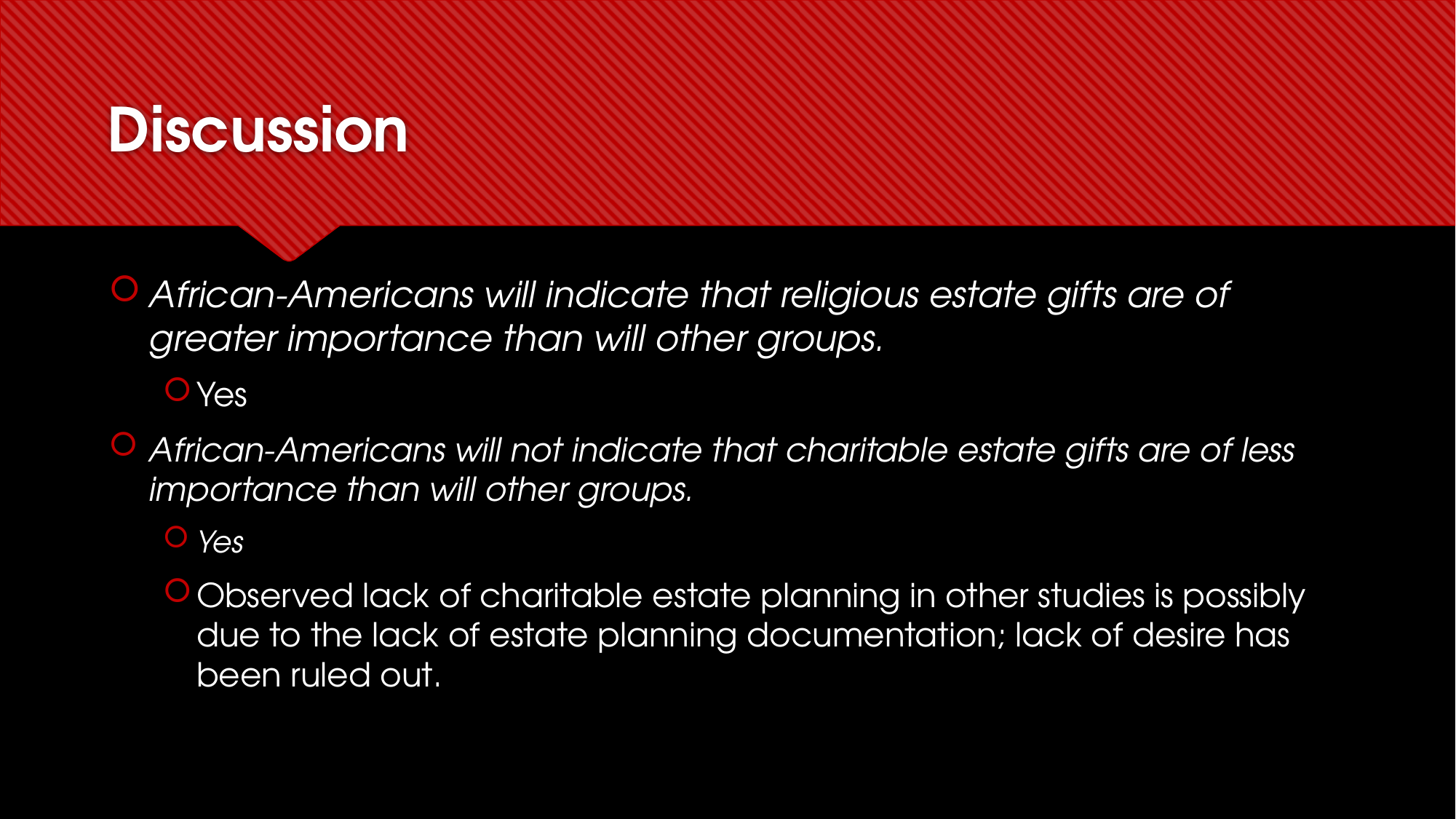

# Discussion
African-Americans will indicate that religious estate gifts are of greater importance than will other groups.
Yes
African-Americans will not indicate that charitable estate gifts are of less importance than will other groups.
Yes
Observed lack of charitable estate planning in other studies is possibly due to the lack of estate planning documentation; lack of desire has been ruled out.